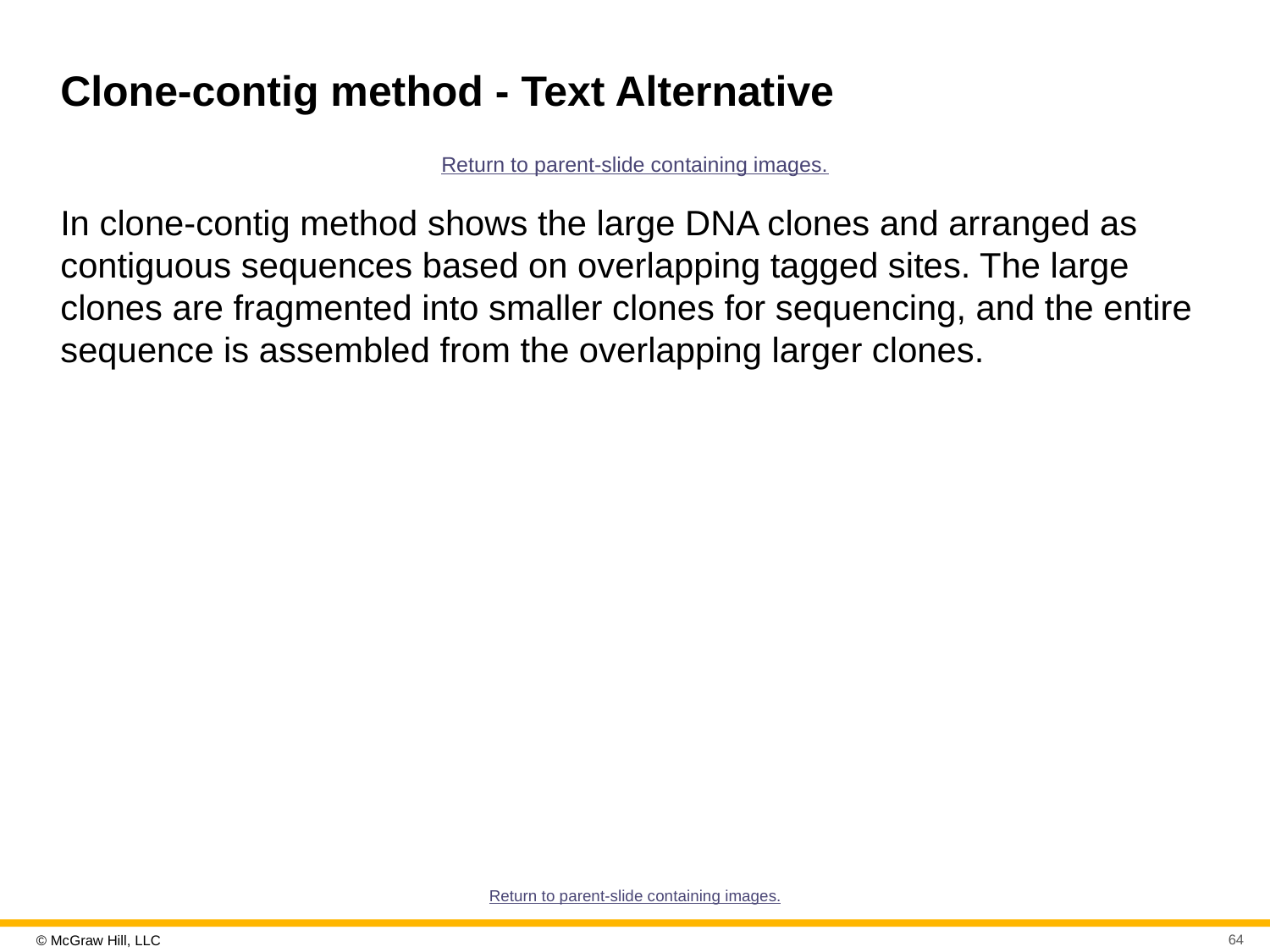

# Clone-contig method - Text Alternative
Return to parent-slide containing images.
In clone-contig method shows the large DNA clones and arranged as contiguous sequences based on overlapping tagged sites. The large clones are fragmented into smaller clones for sequencing, and the entire sequence is assembled from the overlapping larger clones.
Return to parent-slide containing images.
64